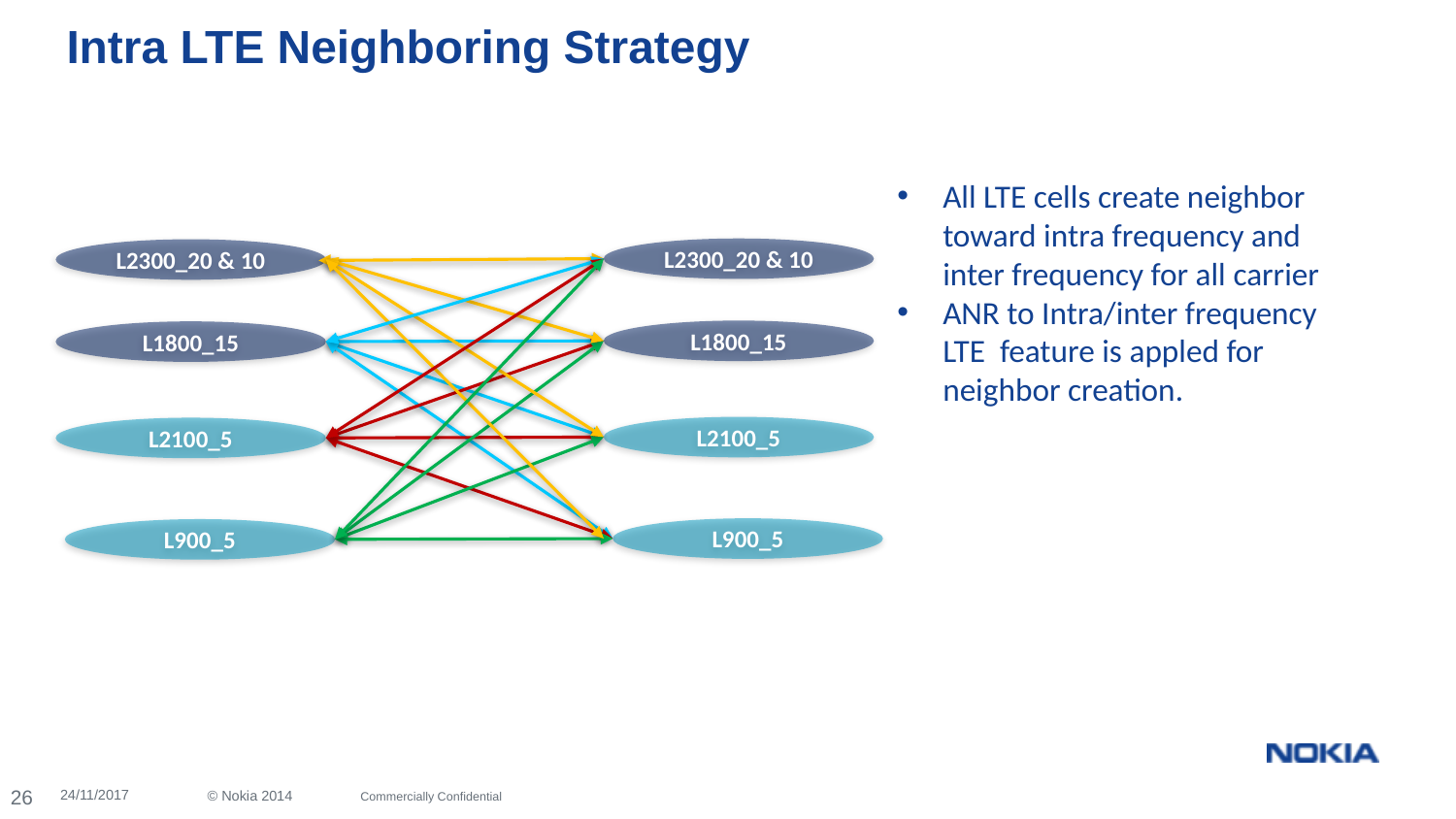

# Intra LTE Neighboring Strategy
All LTE cells create neighbor toward intra frequency and inter frequency for all carrier
ANR to Intra/inter frequency LTE  feature is appled for neighbor creation.
L2300_20 & 10
L2300_20 & 10
L1800_15
L1800_15
L2100_5
L2100_5
L900_5
L900_5